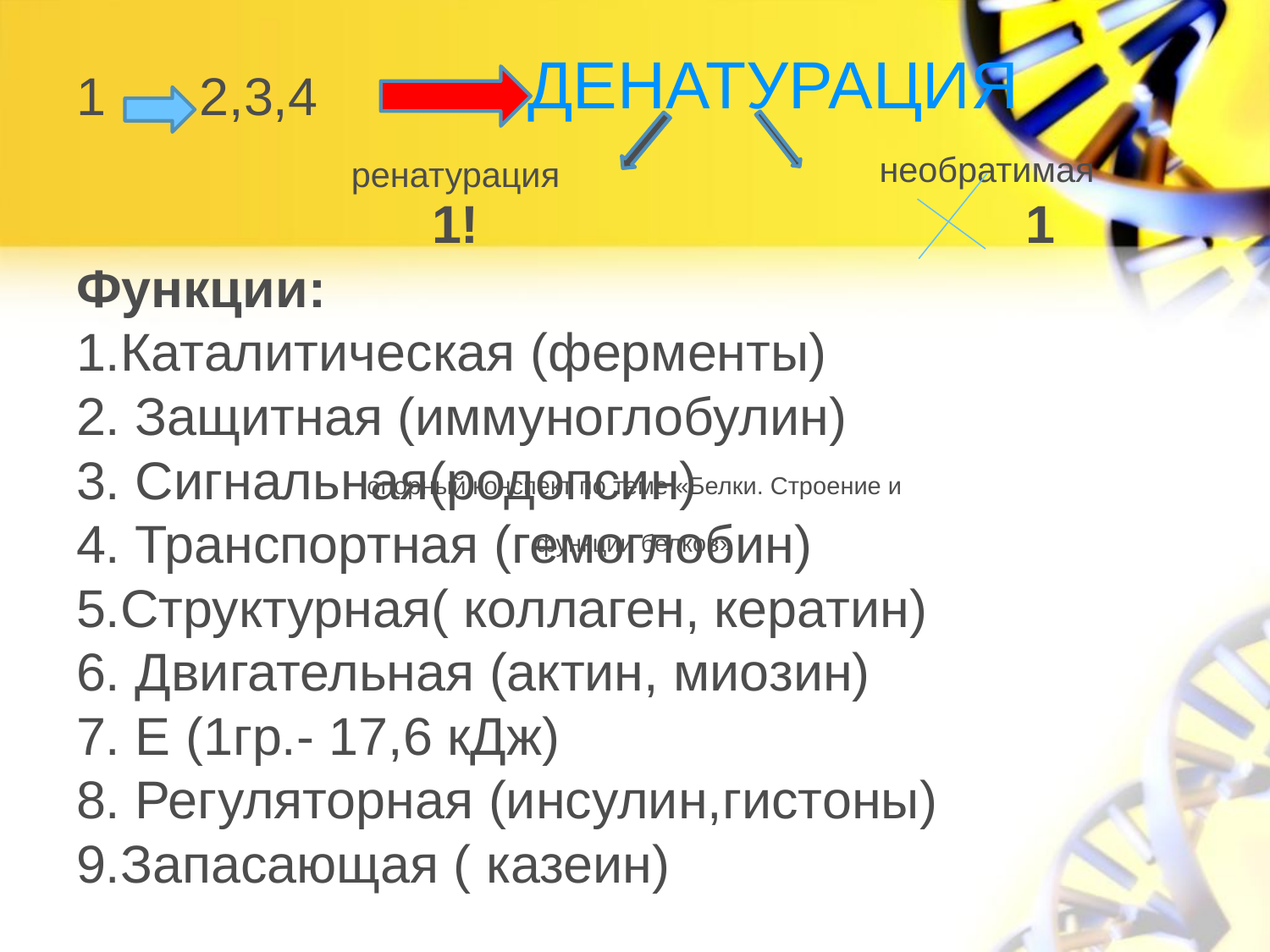

# ДЕНАТУРАЦИЯ
  2,3,4

                        1!                                     1
Функции:
1.Каталитическая (ферменты)
2. Защитная (иммуноглобулин)
3. Сигнальная(родопсин)
4. Транспортная (гемоглобин)
5.Структурная( коллаген, кератин)
6. Двигательная (актин, миозин)
7. Е (1гр.- 17,6 кДж)
8. Регуляторная (инсулин,гистоны)
9.Запасающая ( казеин)

необратимая
ренатурация
опорный конспект по теме «Белки. Строение и функции белков»